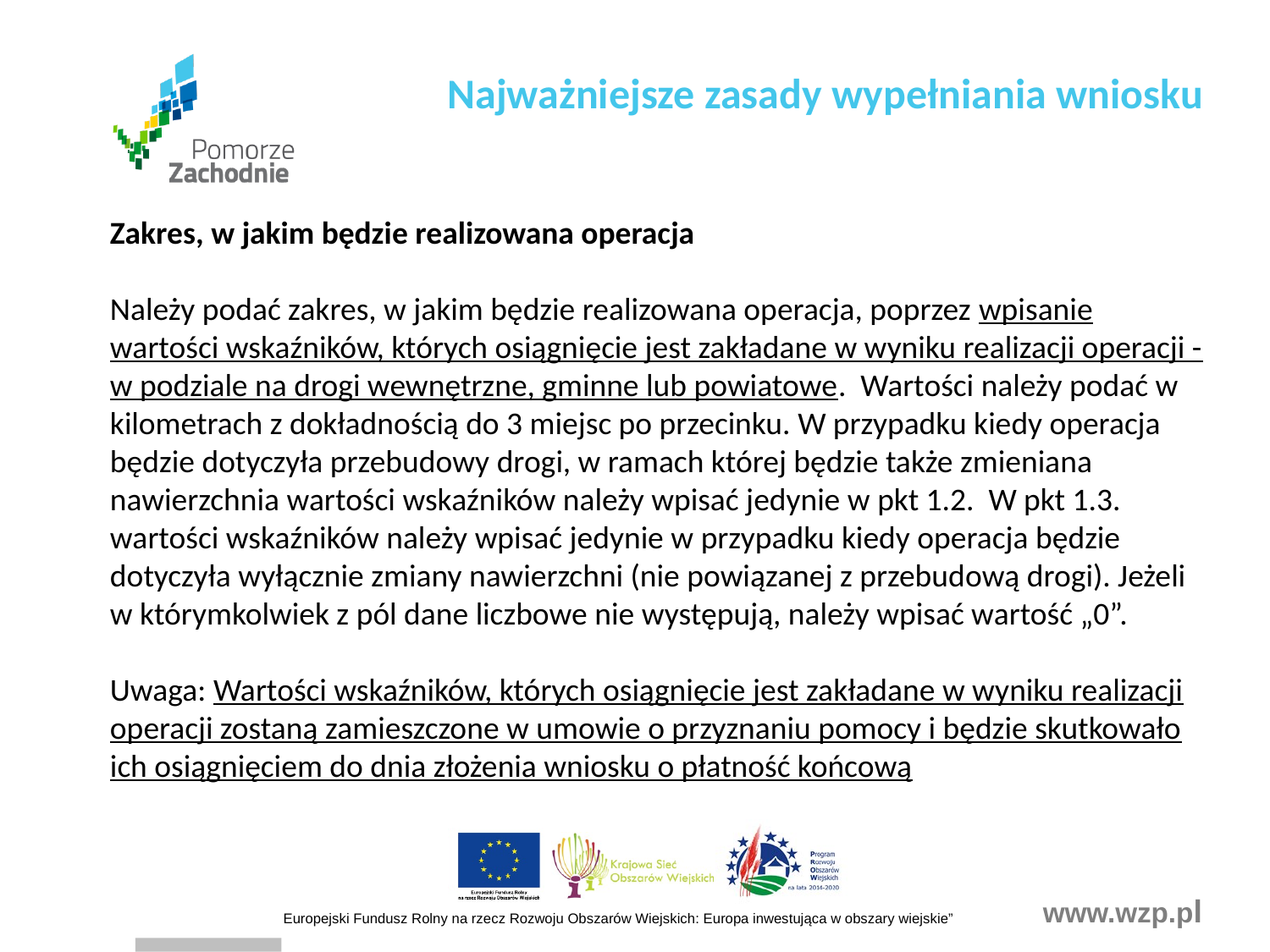

Najważniejsze zasady wypełniania wniosku
Zakres, w jakim będzie realizowana operacja

Należy podać zakres, w jakim będzie realizowana operacja, poprzez wpisanie wartości wskaźników, których osiągnięcie jest zakładane w wyniku realizacji operacji - w podziale na drogi wewnętrzne, gminne lub powiatowe.  Wartości należy podać w kilometrach z dokładnością do 3 miejsc po przecinku. W przypadku kiedy operacja będzie dotyczyła przebudowy drogi, w ramach której będzie także zmieniana nawierzchnia wartości wskaźników należy wpisać jedynie w pkt 1.2.  W pkt 1.3. wartości wskaźników należy wpisać jedynie w przypadku kiedy operacja będzie dotyczyła wyłącznie zmiany nawierzchni (nie powiązanej z przebudową drogi). Jeżeli w którymkolwiek z pól dane liczbowe nie występują, należy wpisać wartość „0”.

Uwaga: Wartości wskaźników, których osiągnięcie jest zakładane w wyniku realizacji operacji zostaną zamieszczone w umowie o przyznaniu pomocy i będzie skutkowało ich osiągnięciem do dnia złożenia wniosku o płatność końcową